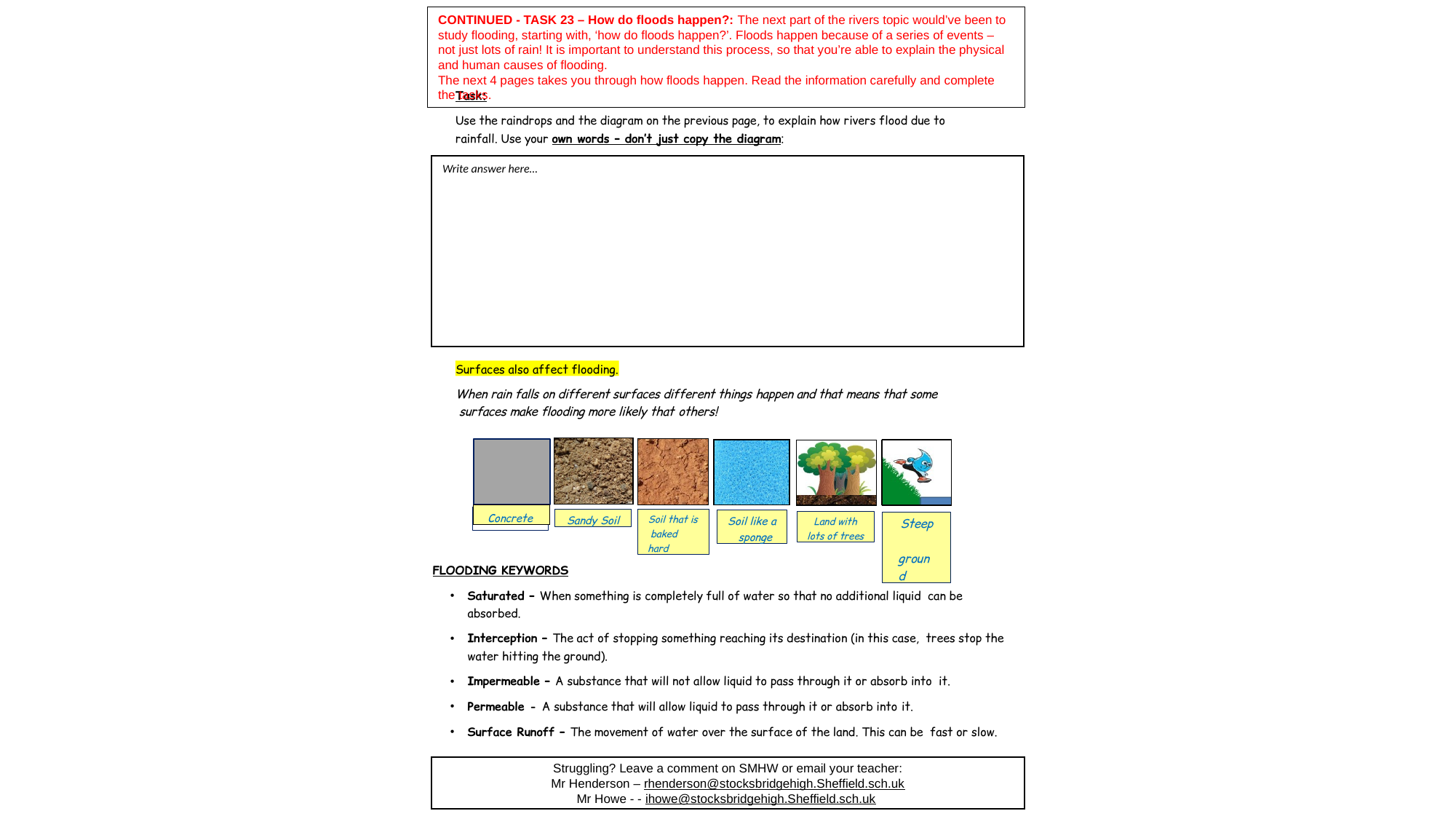

CONTINUED - TASK 23 – How do floods happen?: The next part of the rivers topic would’ve been to study flooding, starting with, ‘how do floods happen?’. Floods happen because of a series of events – not just lots of rain! It is important to understand this process, so that you’re able to explain the physical and human causes of flooding.
The next 4 pages takes you through how floods happen. Read the information carefully and complete the tasks.
Task:
Use the raindrops and the diagram on the previous page, to explain how rivers flood due to rainfall. Use your own words – don’t just copy the diagram:
Write answer here…
Surfaces also affect flooding.
When rain falls on different surfaces different things happen and that means that some  surfaces make flooding more likely that others!

Concrete

Soil that is  baked hard
Sandy Soil
Soil like a  sponge
Land with  lots of trees
Steep  ground
FLOODING KEYWORDS
Saturated – When something is completely full of water so that no additional liquid  can be absorbed.
Interception – The act of stopping something reaching its destination (in this case,  trees stop the water hitting the ground).
Impermeable – A substance that will not allow liquid to pass through it or absorb into  it.
Permeable - A substance that will allow liquid to pass through it or absorb into it.
Surface Runoff – The movement of water over the surface of the land. This can be  fast or slow.
Struggling? Leave a comment on SMHW or email your teacher:
Mr Henderson – rhenderson@stocksbridgehigh.Sheffield.sch.uk
Mr Howe - - ihowe@stocksbridgehigh.Sheffield.sch.uk